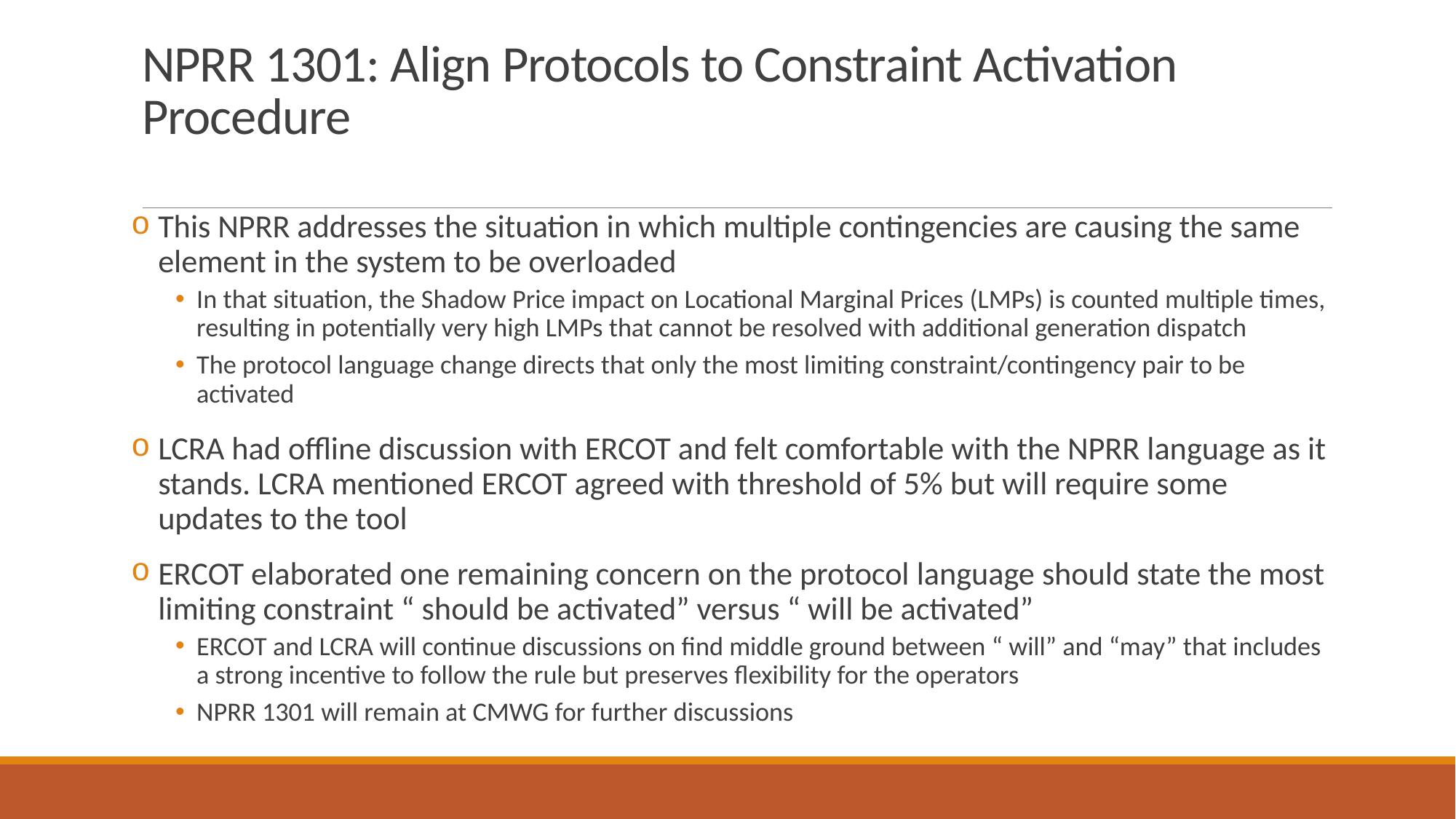

# NPRR 1301: Align Protocols to Constraint Activation Procedure
This NPRR addresses the situation in which multiple contingencies are causing the same element in the system to be overloaded
In that situation, the Shadow Price impact on Locational Marginal Prices (LMPs) is counted multiple times, resulting in potentially very high LMPs that cannot be resolved with additional generation dispatch
The protocol language change directs that only the most limiting constraint/contingency pair to be activated
LCRA had offline discussion with ERCOT and felt comfortable with the NPRR language as it stands. LCRA mentioned ERCOT agreed with threshold of 5% but will require some updates to the tool
ERCOT elaborated one remaining concern on the protocol language should state the most limiting constraint “ should be activated” versus “ will be activated”
ERCOT and LCRA will continue discussions on find middle ground between “ will” and “may” that includes a strong incentive to follow the rule but preserves flexibility for the operators
NPRR 1301 will remain at CMWG for further discussions